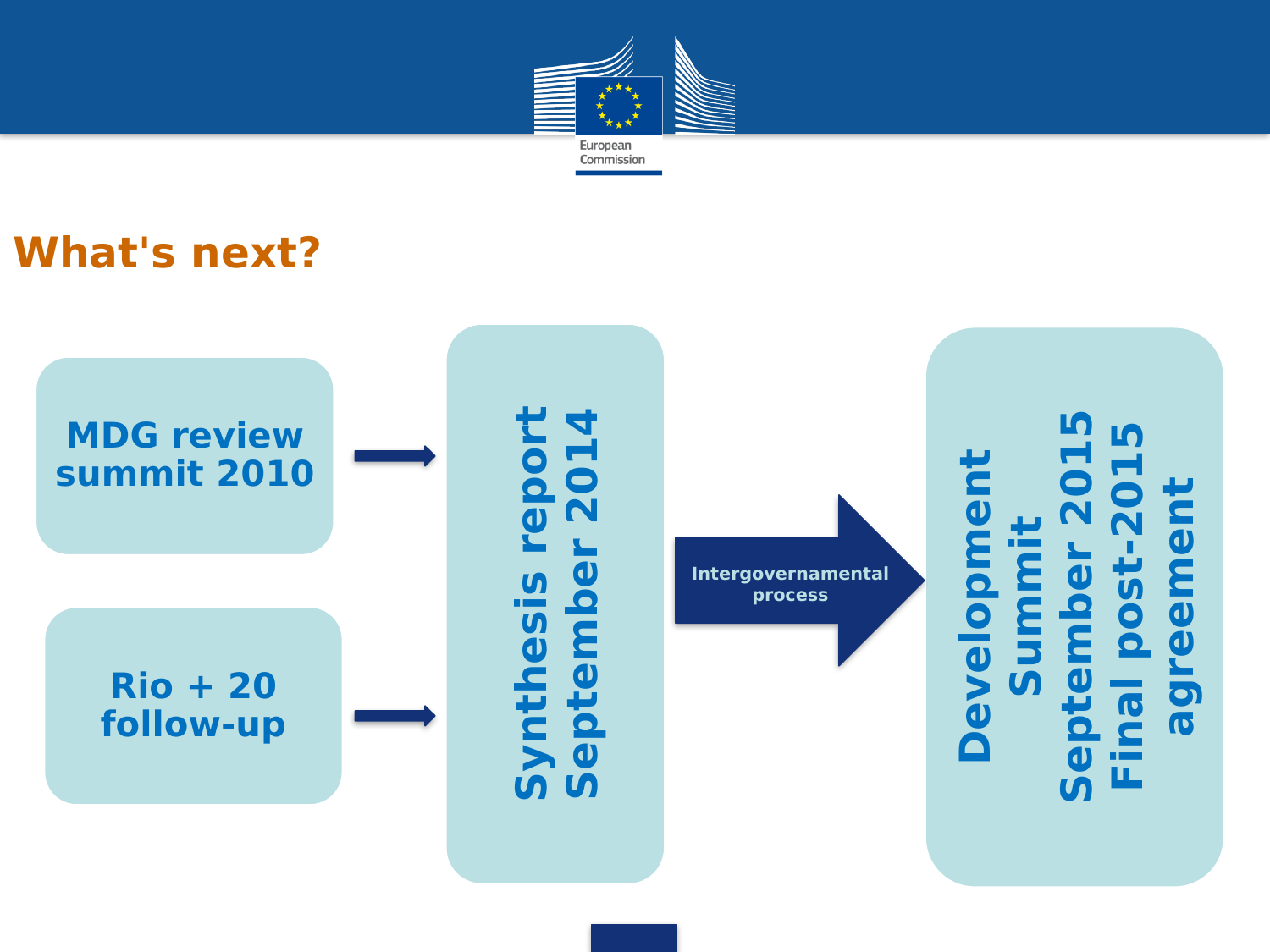

What's next?

Synthesis report
September 2014

Development Summit
September 2015
Final post-2015 agreement

MDG review summit 2010

Intergovernamental process

Rio + 20 follow-up